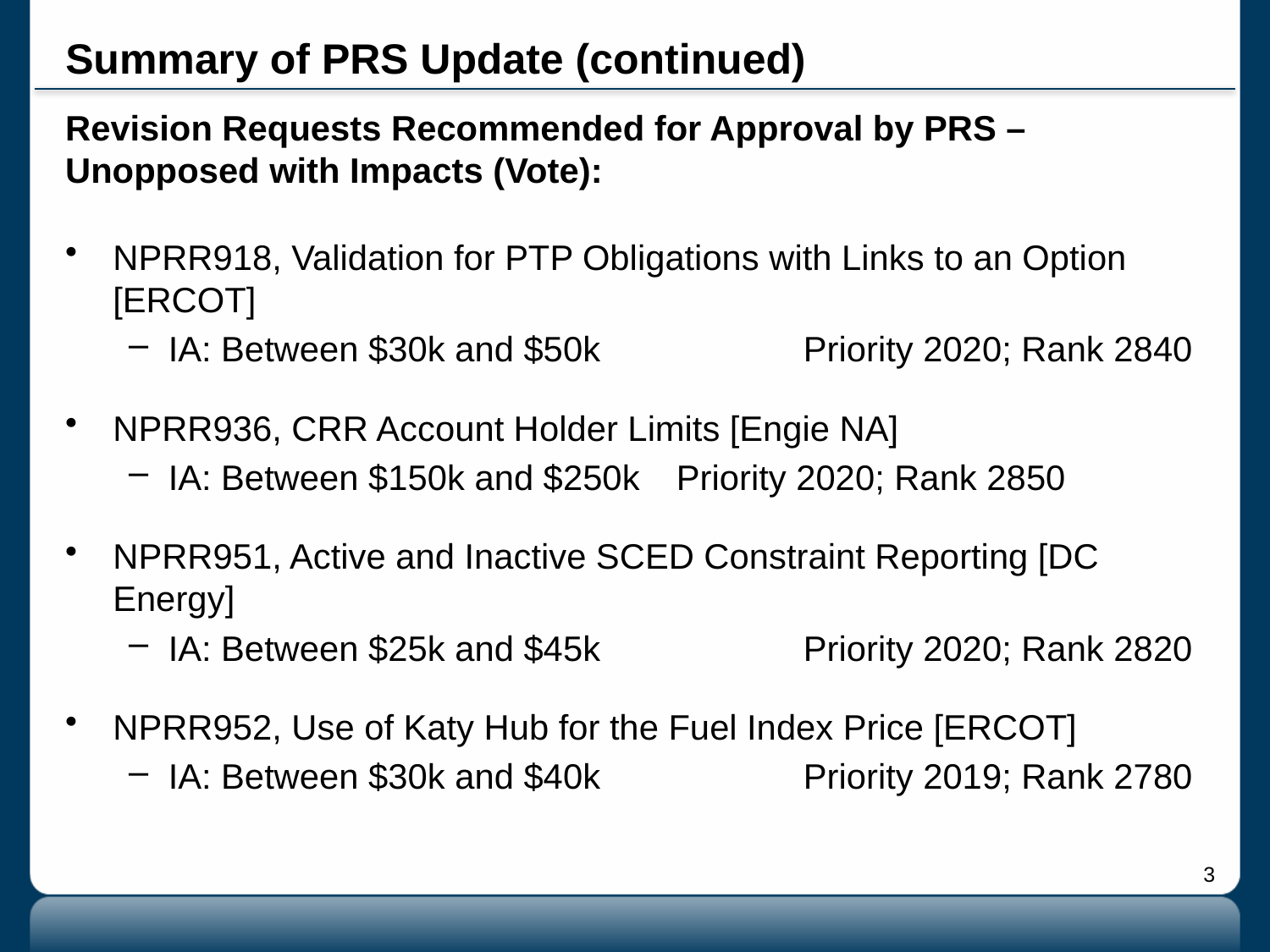

# Summary of PRS Update (continued)
Revision Requests Recommended for Approval by PRS – Unopposed with Impacts (Vote):

NPRR918, Validation for PTP Obligations with Links to an Option [ERCOT]
IA: Between $30k and $50k		Priority 2020; Rank 2840

NPRR936, CRR Account Holder Limits [Engie NA]
IA: Between $150k and $250k	Priority 2020; Rank 2850

NPRR951, Active and Inactive SCED Constraint Reporting [DC Energy]
IA: Between $25k and $45k		Priority 2020; Rank 2820

NPRR952, Use of Katy Hub for the Fuel Index Price [ERCOT]
IA: Between $30k and $40k		Priority 2019; Rank 2780